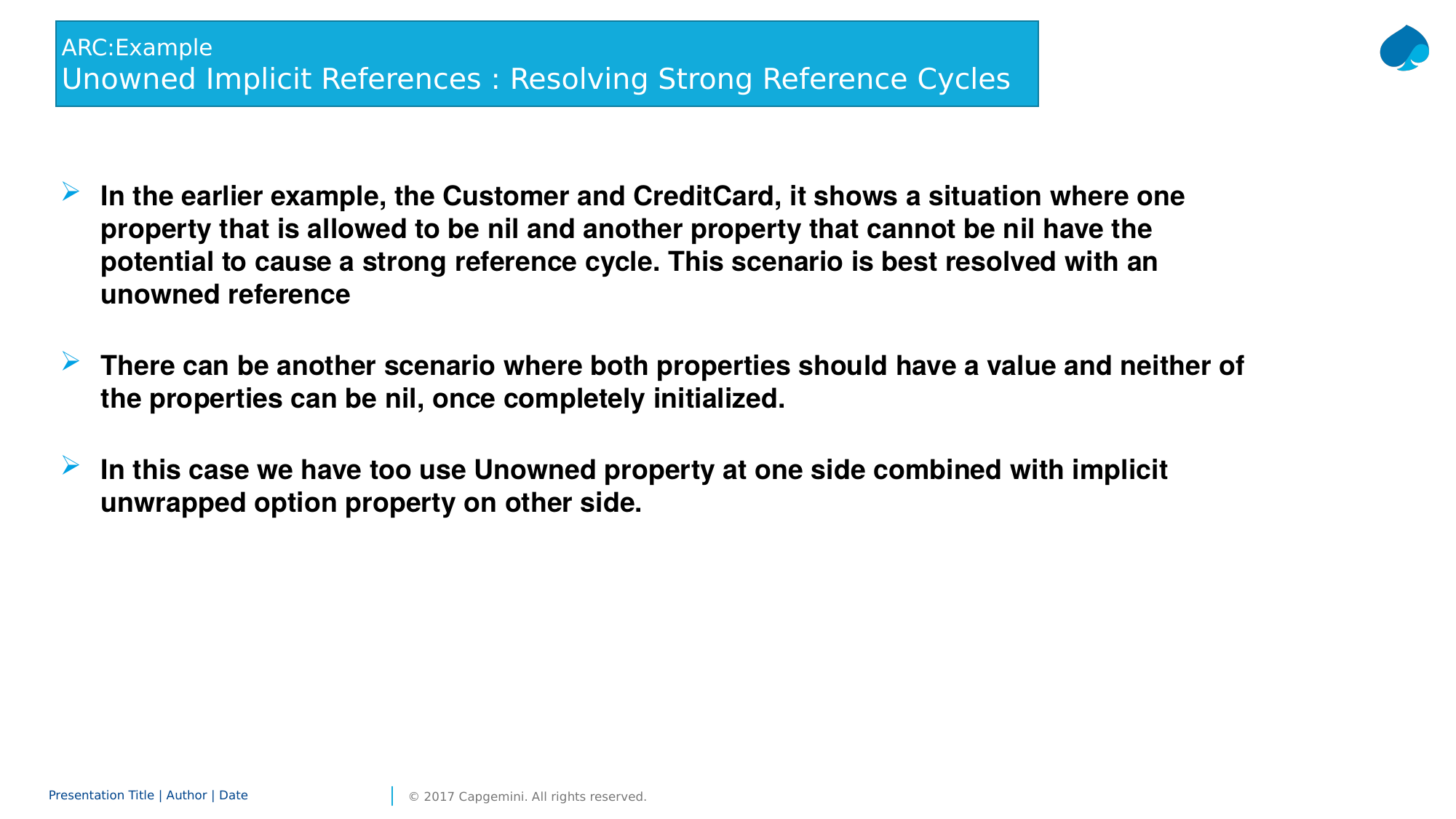

ARC:Example
Unowned Implicit References : Resolving Strong Reference Cycles
In the earlier example, the Customer and CreditCard, it shows a situation where one property that is allowed to be nil and another property that cannot be nil have the potential to cause a strong reference cycle. This scenario is best resolved with an unowned reference
There can be another scenario where both properties should have a value and neither of the properties can be nil, once completely initialized.
In this case we have too use Unowned property at one side combined with implicit unwrapped option property on other side.